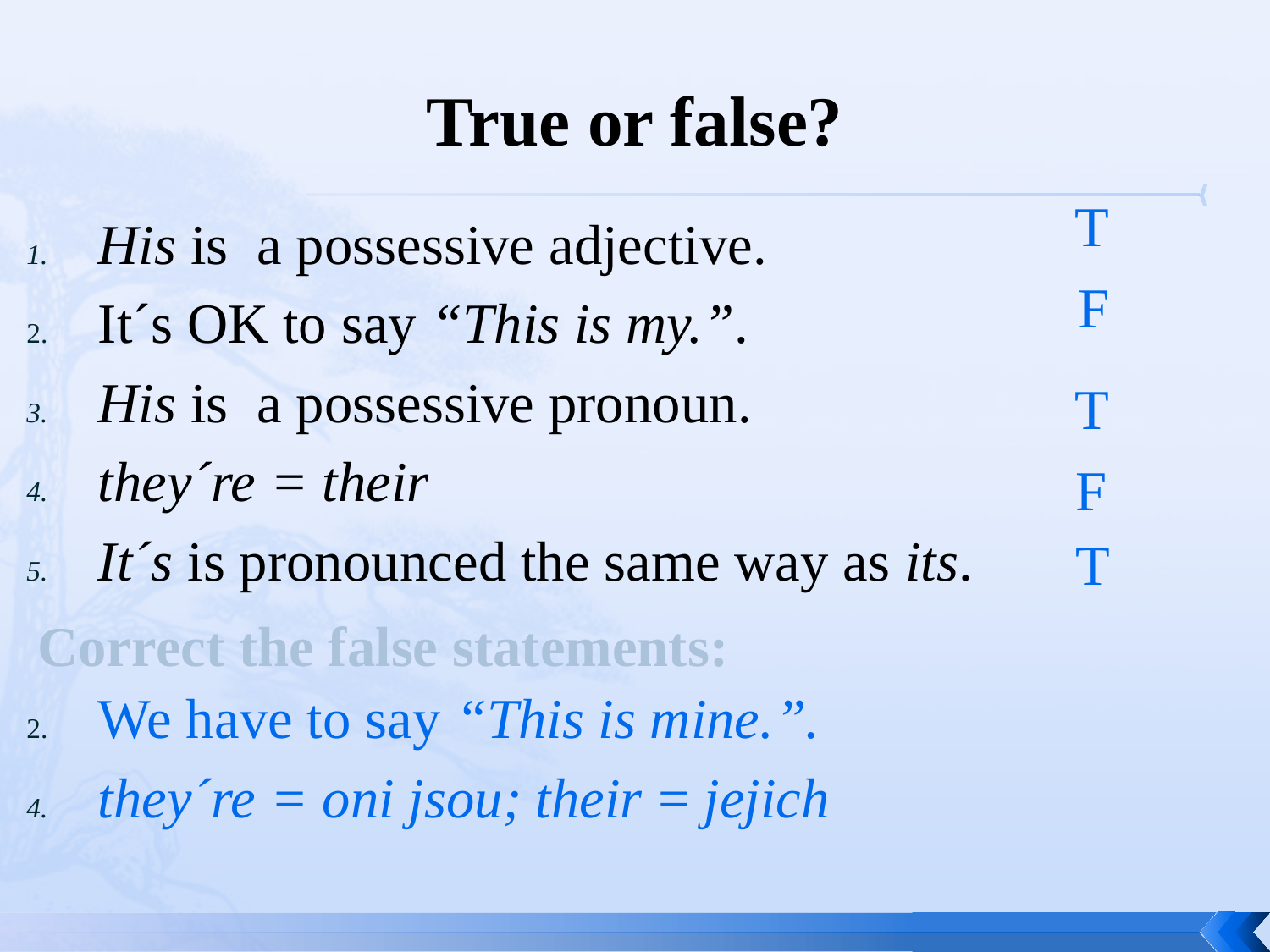

# True or false?
T
His is  a possessive adjective.
It´s OK to say “This is my.”.
His is  a possessive pronoun.
they´re = their
It´s is pronounced the same way as its.

We have to say “This is mine.”.
they´re = oni jsou; their = jejich
F
T
F
T
Correct the false statements: